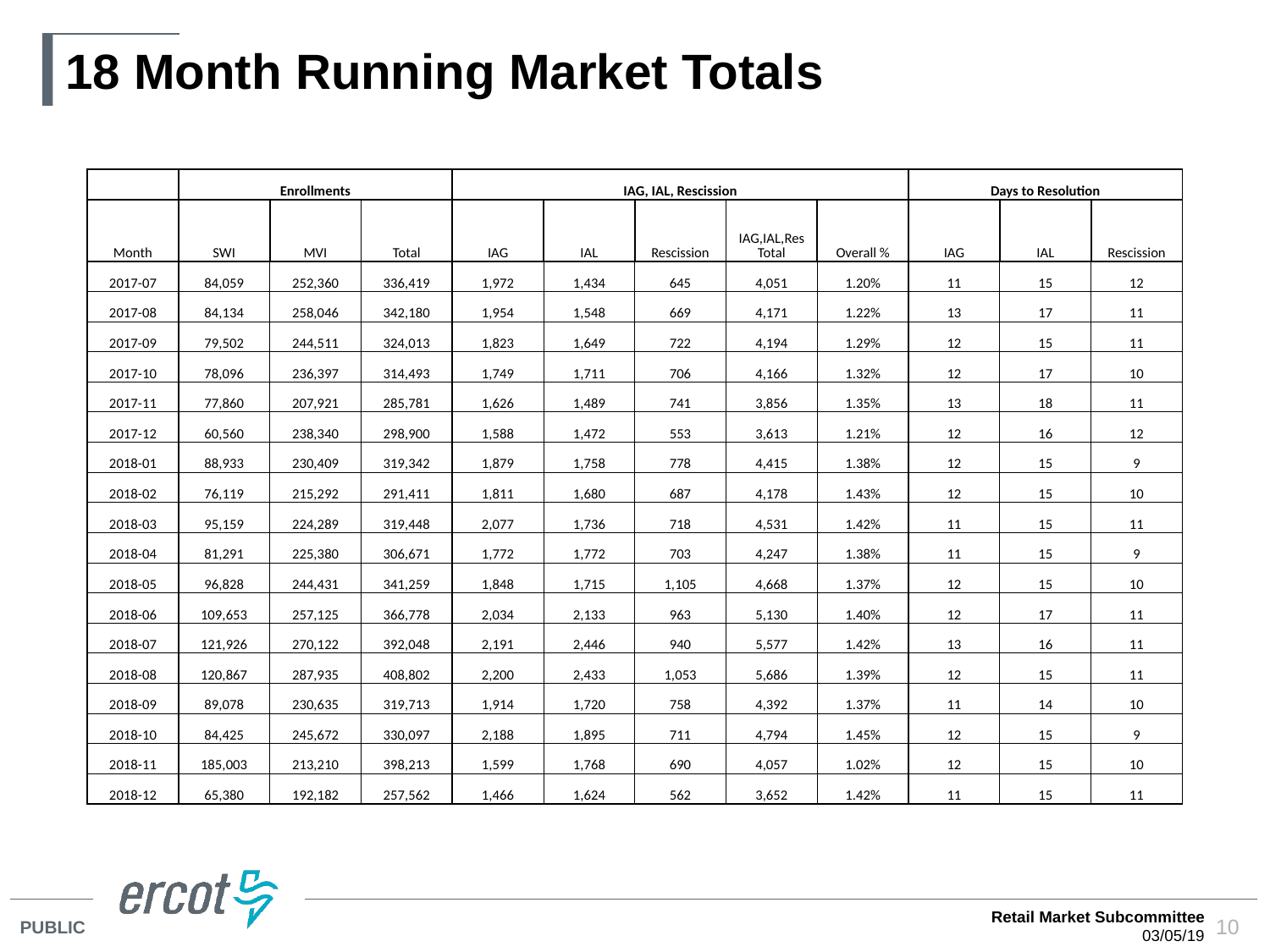

# 18 Month Running Market Totals
|  | Enrollments |  |  | IAG, IAL, Rescission |  |  |  |  | Days to Resolution |  |  |
| --- | --- | --- | --- | --- | --- | --- | --- | --- | --- | --- | --- |
| Month | SWI | MVI | Total | IAG | IAL | Rescission | IAG,IAL,Res Total | Overall % | IAG | IAL | Rescission |
| 2017-07 | 84,059 | 252,360 | 336,419 | 1,972 | 1,434 | 645 | 4,051 | 1.20% | 11 | 15 | 12 |
| 2017-08 | 84,134 | 258,046 | 342,180 | 1,954 | 1,548 | 669 | 4,171 | 1.22% | 13 | 17 | 11 |
| 2017-09 | 79,502 | 244,511 | 324,013 | 1,823 | 1,649 | 722 | 4,194 | 1.29% | 12 | 15 | 11 |
| 2017-10 | 78,096 | 236,397 | 314,493 | 1,749 | 1,711 | 706 | 4,166 | 1.32% | 12 | 17 | 10 |
| 2017-11 | 77,860 | 207,921 | 285,781 | 1,626 | 1,489 | 741 | 3,856 | 1.35% | 13 | 18 | 11 |
| 2017-12 | 60,560 | 238,340 | 298,900 | 1,588 | 1,472 | 553 | 3,613 | 1.21% | 12 | 16 | 12 |
| 2018-01 | 88,933 | 230,409 | 319,342 | 1,879 | 1,758 | 778 | 4,415 | 1.38% | 12 | 15 | 9 |
| 2018-02 | 76,119 | 215,292 | 291,411 | 1,811 | 1,680 | 687 | 4,178 | 1.43% | 12 | 15 | 10 |
| 2018-03 | 95,159 | 224,289 | 319,448 | 2,077 | 1,736 | 718 | 4,531 | 1.42% | 11 | 15 | 11 |
| 2018-04 | 81,291 | 225,380 | 306,671 | 1,772 | 1,772 | 703 | 4,247 | 1.38% | 11 | 15 | 9 |
| 2018-05 | 96,828 | 244,431 | 341,259 | 1,848 | 1,715 | 1,105 | 4,668 | 1.37% | 12 | 15 | 10 |
| 2018-06 | 109,653 | 257,125 | 366,778 | 2,034 | 2,133 | 963 | 5,130 | 1.40% | 12 | 17 | 11 |
| 2018-07 | 121,926 | 270,122 | 392,048 | 2,191 | 2,446 | 940 | 5,577 | 1.42% | 13 | 16 | 11 |
| 2018-08 | 120,867 | 287,935 | 408,802 | 2,200 | 2,433 | 1,053 | 5,686 | 1.39% | 12 | 15 | 11 |
| 2018-09 | 89,078 | 230,635 | 319,713 | 1,914 | 1,720 | 758 | 4,392 | 1.37% | 11 | 14 | 10 |
| 2018-10 | 84,425 | 245,672 | 330,097 | 2,188 | 1,895 | 711 | 4,794 | 1.45% | 12 | 15 | 9 |
| 2018-11 | 185,003 | 213,210 | 398,213 | 1,599 | 1,768 | 690 | 4,057 | 1.02% | 12 | 15 | 10 |
| 2018-12 | 65,380 | 192,182 | 257,562 | 1,466 | 1,624 | 562 | 3,652 | 1.42% | 11 | 15 | 11 |
Retail Market Subcommittee
03/05/19
10